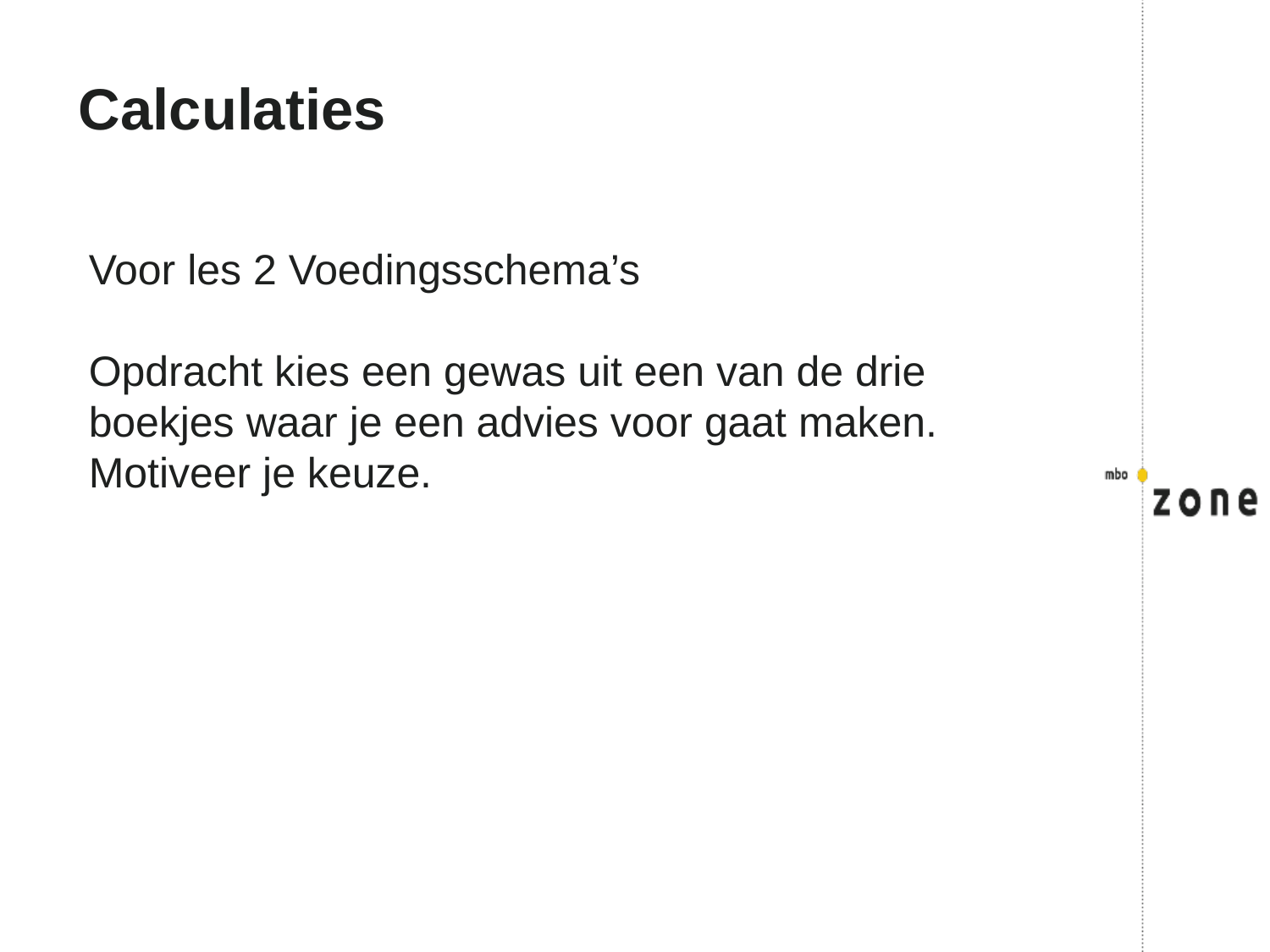

# Calculaties
Voor les 2 Voedingsschema’s

Opdracht kies een gewas uit een van de drie boekjes waar je een advies voor gaat maken.
Motiveer je keuze.